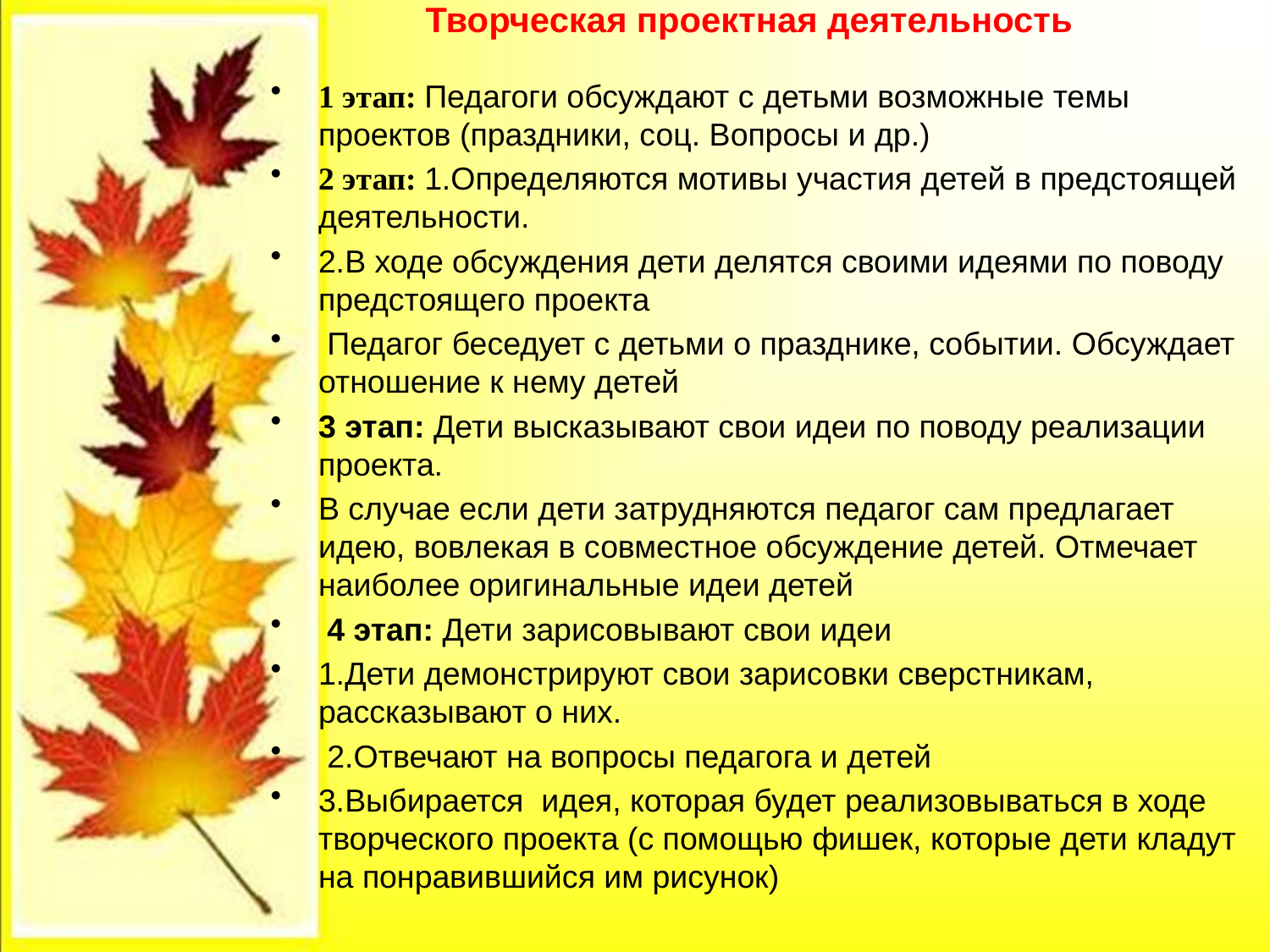

# Творческая проектная деятельность
1 этап: Педагоги обсуждают с детьми возможные темы проектов (праздники, соц. Вопросы и др.)
2 этап: 1.Определяются мотивы участия детей в предстоящей деятельности.
2.В ходе обсуждения дети делятся своими идеями по поводу предстоящего проекта
 Педагог беседует с детьми о празднике, событии. Обсуждает отношение к нему детей
3 этап: Дети высказывают свои идеи по поводу реализации проекта.
В случае если дети затрудняются педагог сам предлагает идею, вовлекая в совместное обсуждение детей. Отмечает наиболее оригинальные идеи детей
 4 этап: Дети зарисовывают свои идеи
1.Дети демонстрируют свои зарисовки сверстникам, рассказывают о них.
 2.Отвечают на вопросы педагога и детей
3.Выбирается  идея, которая будет реализовываться в ходе творческого проекта (с помощью фишек, которые дети кладут на понравившийся им рисунок)